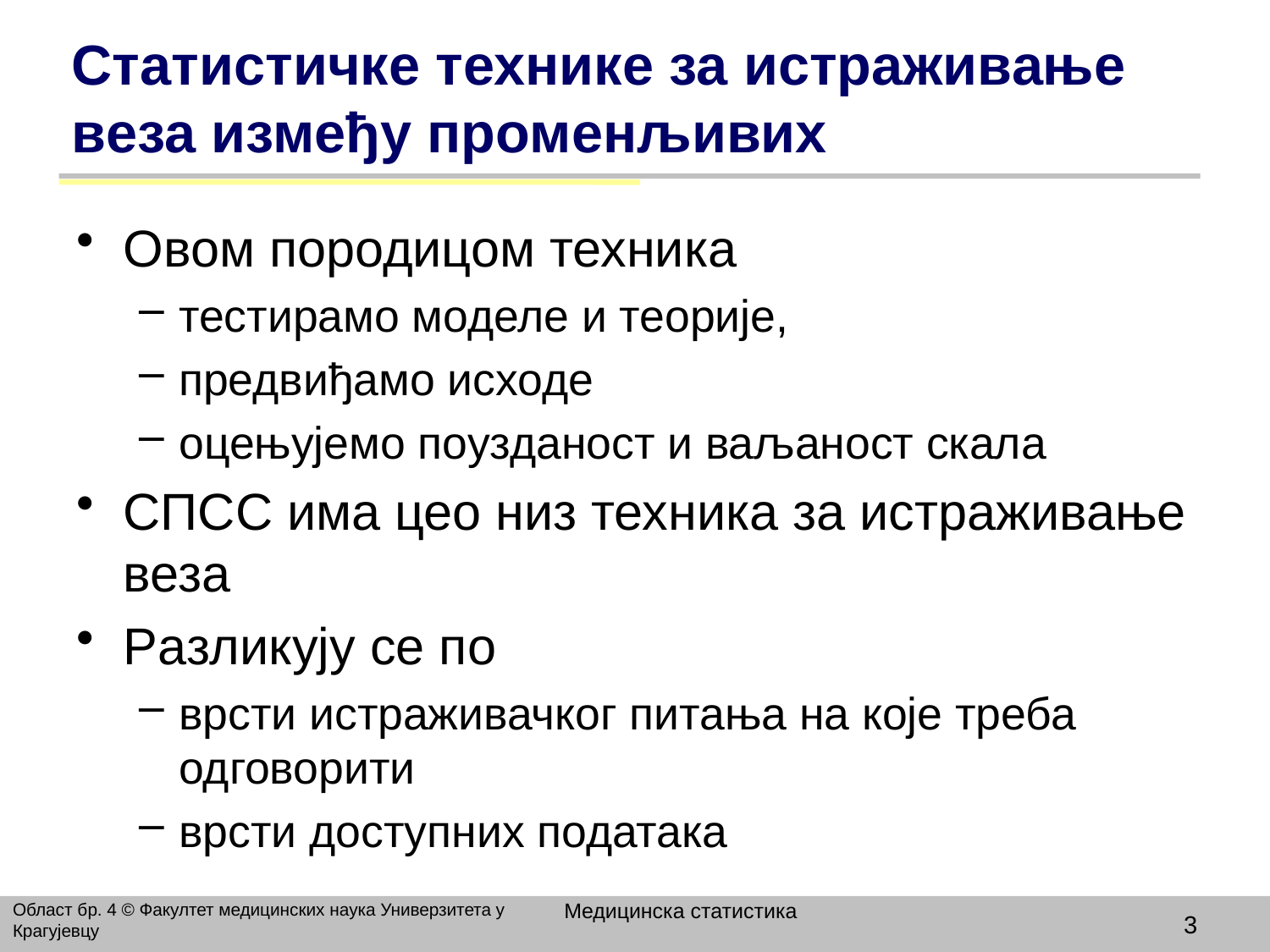

# Статистичке технике за истраживање веза између променљивих
Овом породицом техника
тестирамо моделе и теорије,
предвиђамо исходе
оцењујемо поузданост и ваљаност скала
СПСС има цео низ техника за истраживање веза
Разликују се по
врсти истраживачког питања на које треба одговорити
врсти доступних података
Медицинска статистика
Област бр. 4 © Факултет медицинских наука Универзитета у Крагујевцу
3